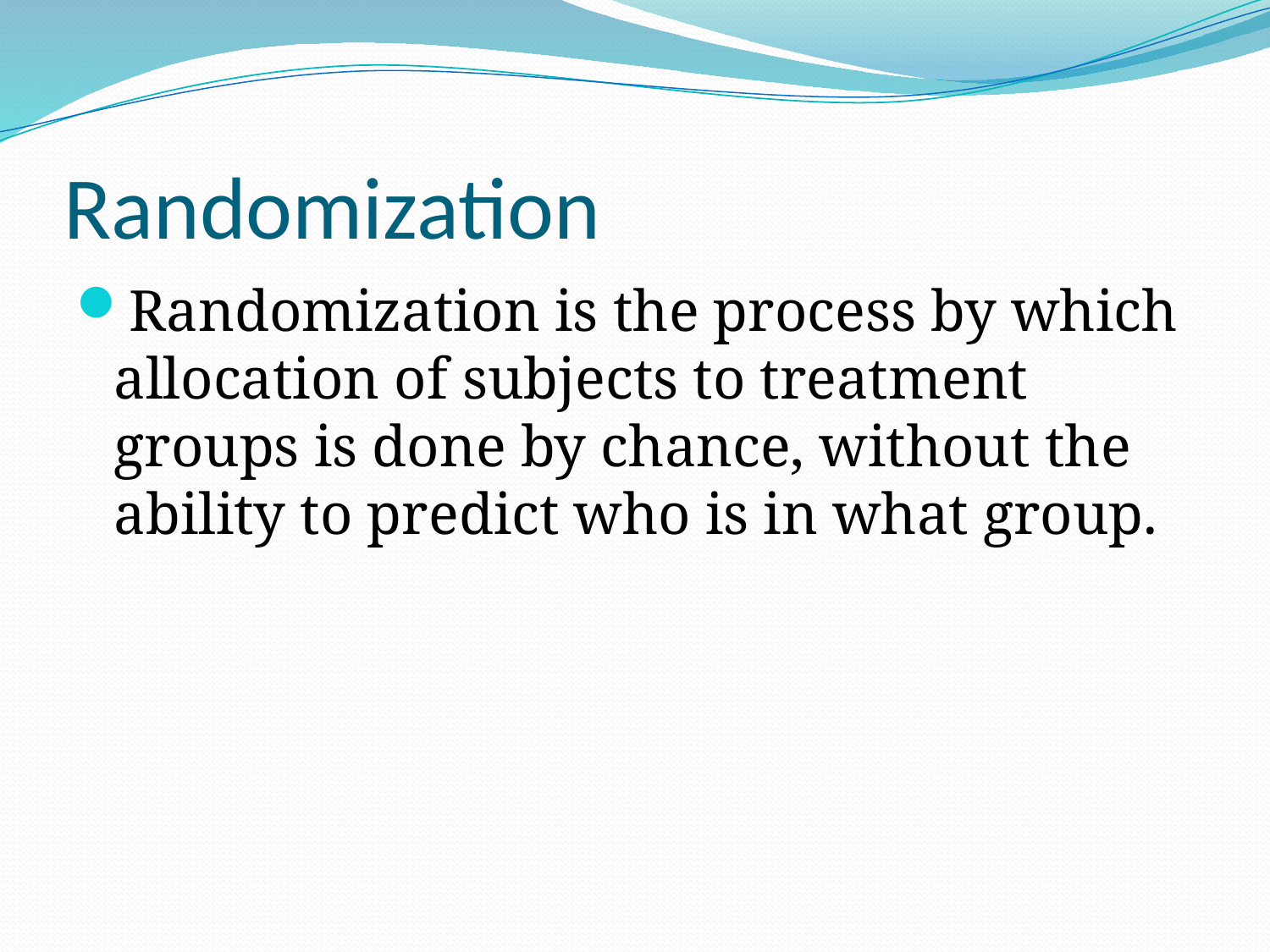

# Randomization
Randomization is the process by which allocation of subjects to treatment groups is done by chance, without the ability to predict who is in what group.